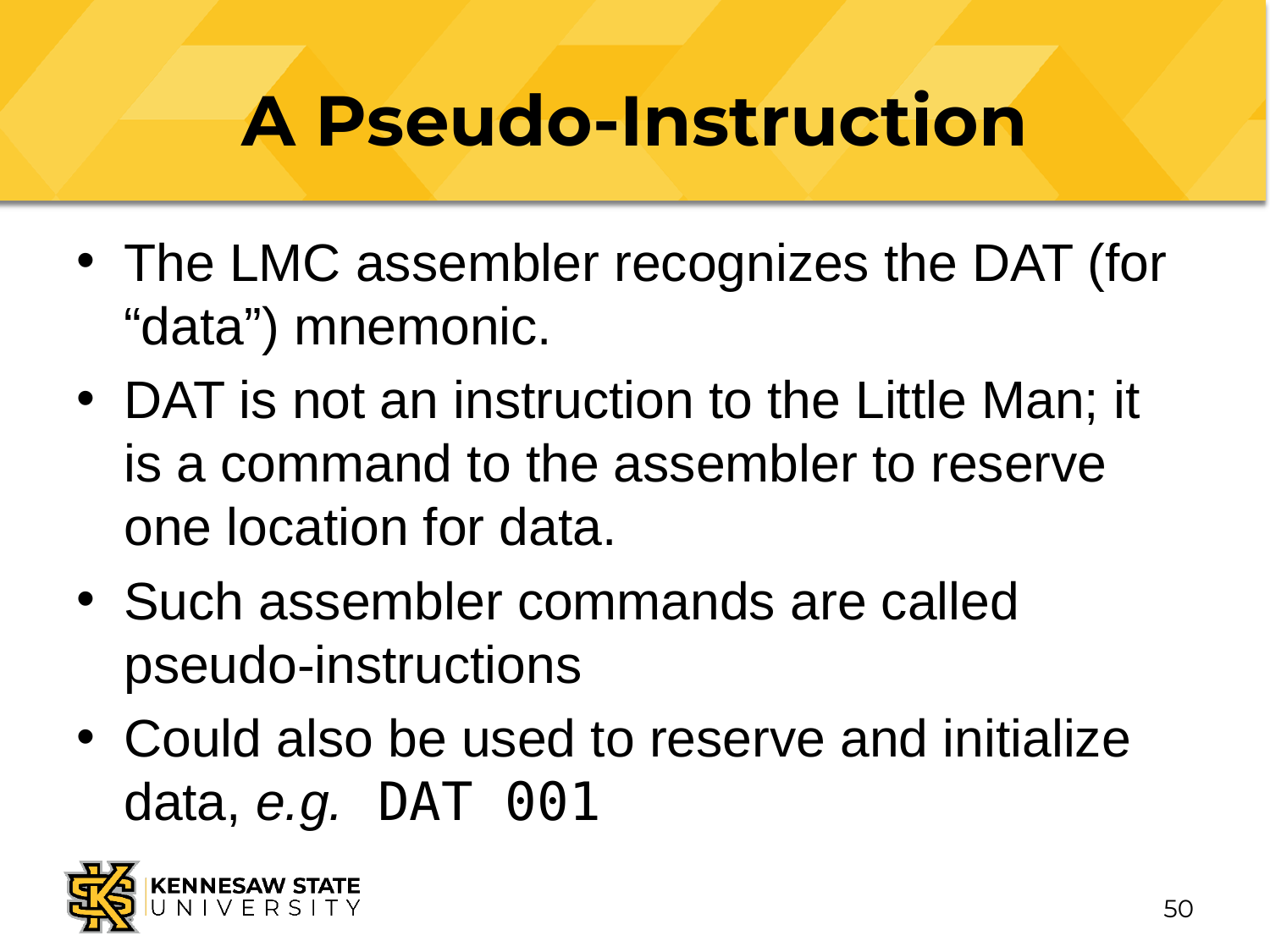

# A Pseudo-Instruction
The LMC assembler recognizes the DAT (for “data”) mnemonic.
DAT is not an instruction to the Little Man; it is a command to the assembler to reserve one location for data.
Such assembler commands are called pseudo-instructions
Could also be used to reserve and initialize data, e.g. 	DAT 001
50